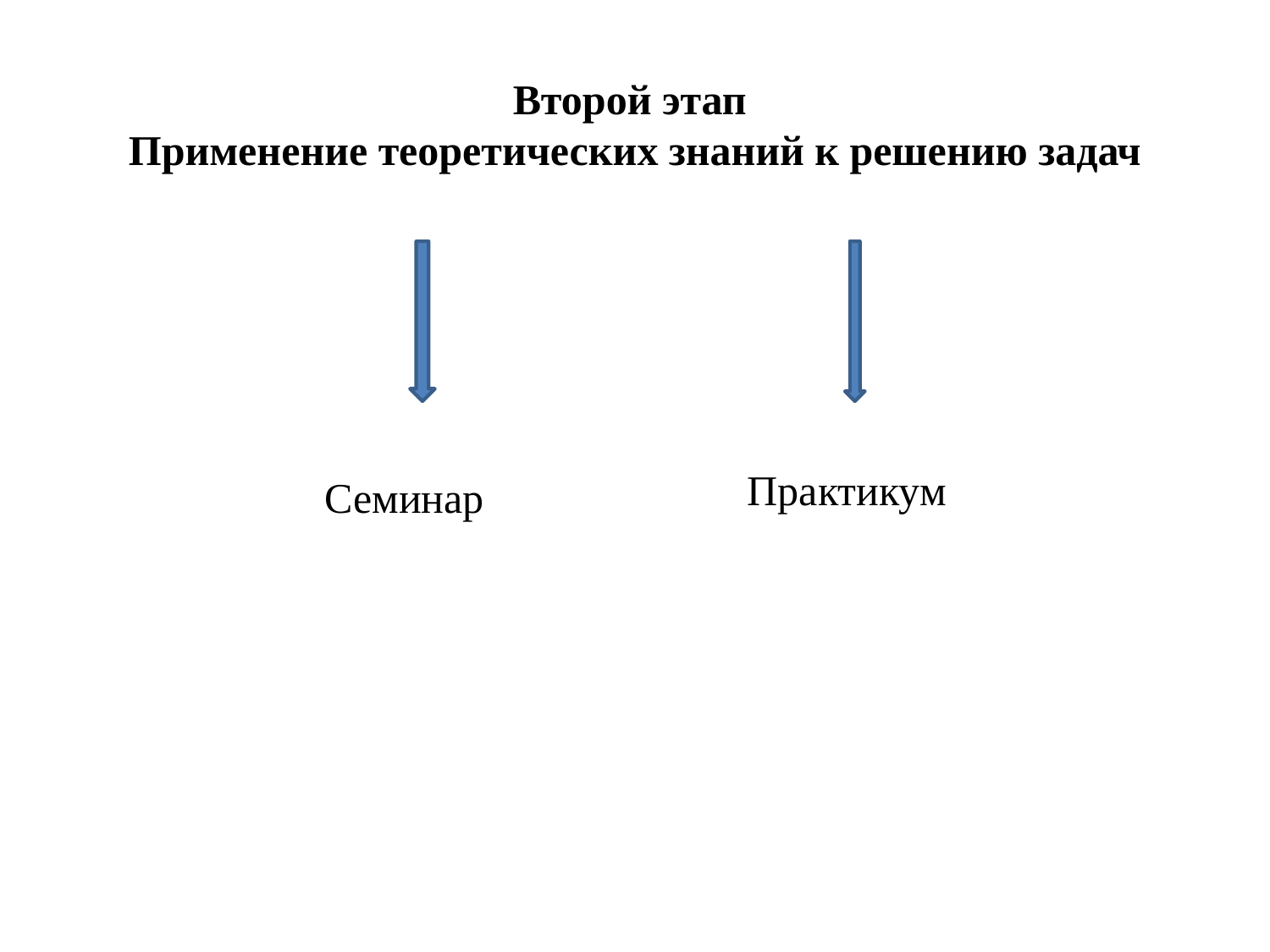

Второй этап
Применение теоретических знаний к решению задач

Семинар
Практикум